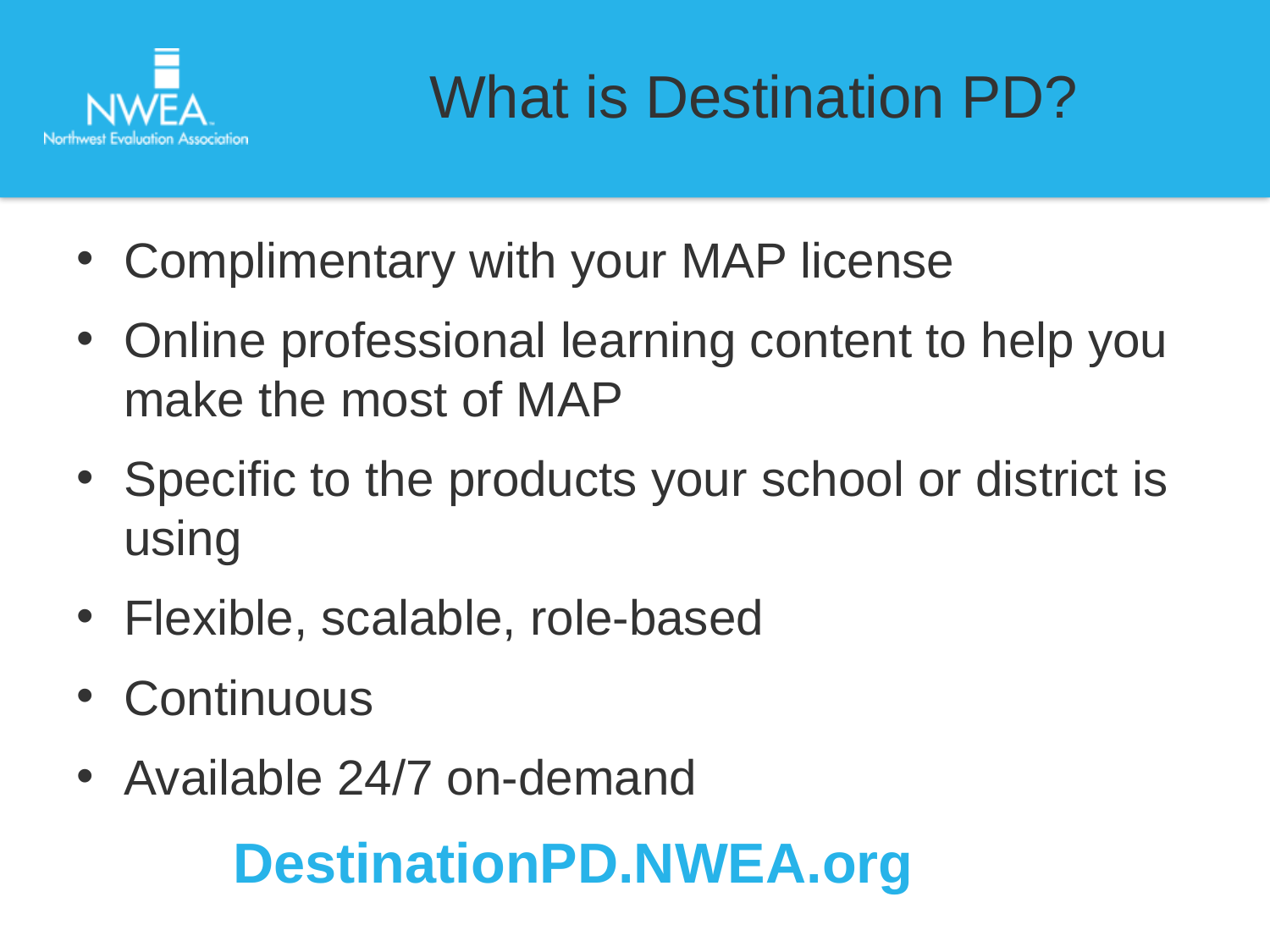

# What is Destination PD?
Complimentary with your MAP license
Online professional learning content to help you make the most of MAP
Specific to the products your school or district is using
Flexible, scalable, role-based
Continuous
Available 24/7 on-demand
          DestinationPD.NWEA.org